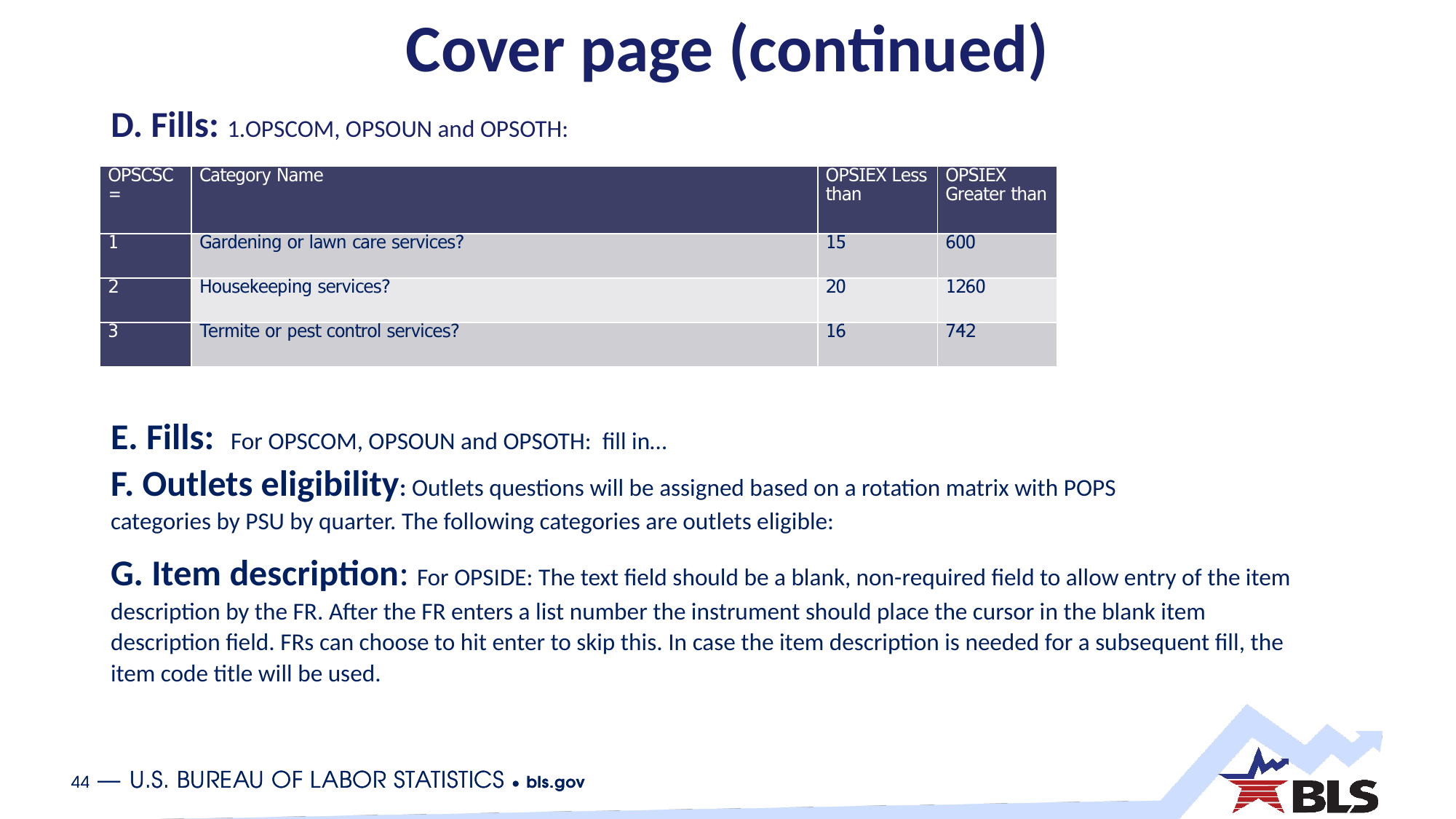

# Cover page (continued)
D. Fills: 1.OPSCOM, OPSOUN and OPSOTH:
| OPSCSC= | Category Name | OPSIEX Less than | OPSIEX Greater than |
| --- | --- | --- | --- |
| 1 | Gardening or lawn care services? | 15 | 600 |
| 2 | Housekeeping services? | 20 | 1260 |
| 3 | Termite or pest control services? | 16 | 742 |
E. Fills:  For OPSCOM, OPSOUN and OPSOTH:  fill in…
F. Outlets eligibility: Outlets questions will be assigned based on a rotation matrix with POPS categories by PSU by quarter. The following categories are outlets eligible:
G. Item description: For OPSIDE: The text field should be a blank, non-required field to allow entry of the item description by the FR. After the FR enters a list number the instrument should place the cursor in the blank item description field. FRs can choose to hit enter to skip this. In case the item description is needed for a subsequent fill, the item code title will be used.